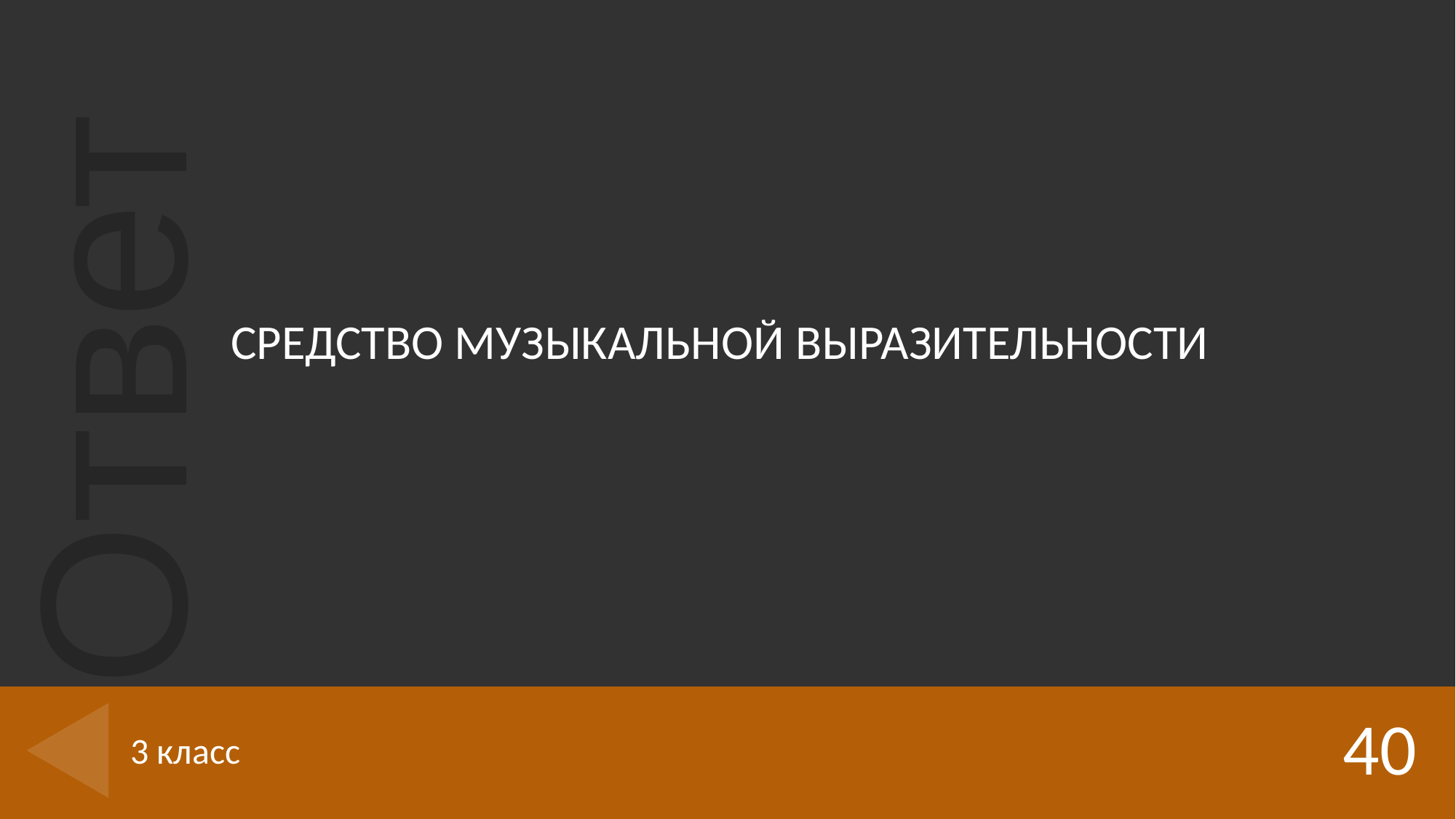

СРЕДСТВО МУЗЫКАЛЬНОЙ ВЫРАЗИТЕЛЬНОСТИ
40
# 3 класс